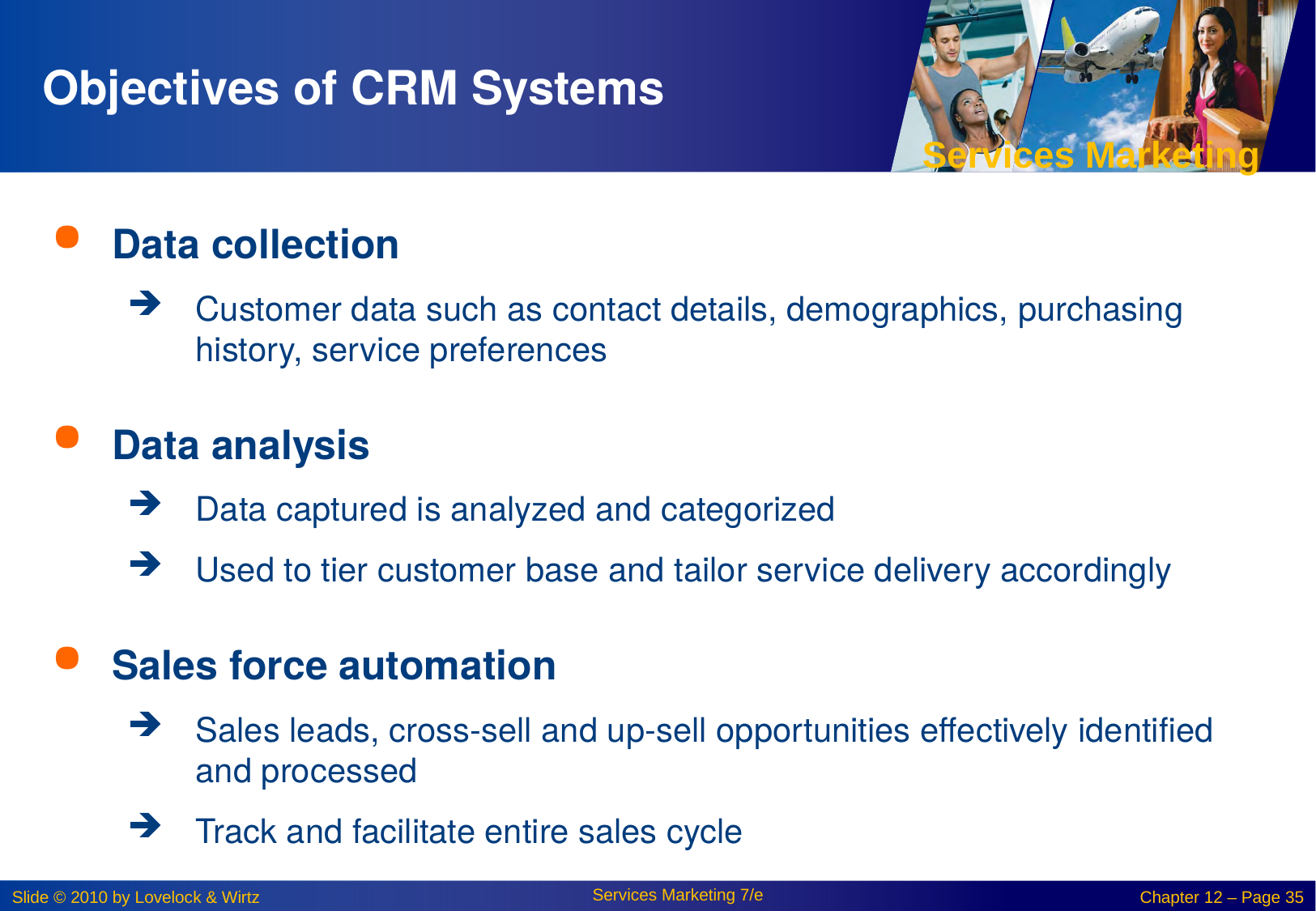

# Objectives of CRM Systems
Data collection
Customer data such as contact details, demographics, purchasing history, service preferences
Data analysis
Data captured is analyzed and categorized
Used to tier customer base and tailor service delivery accordingly
Sales force automation
Sales leads, cross-sell and up-sell opportunities effectively identified and processed
Track and facilitate entire sales cycle